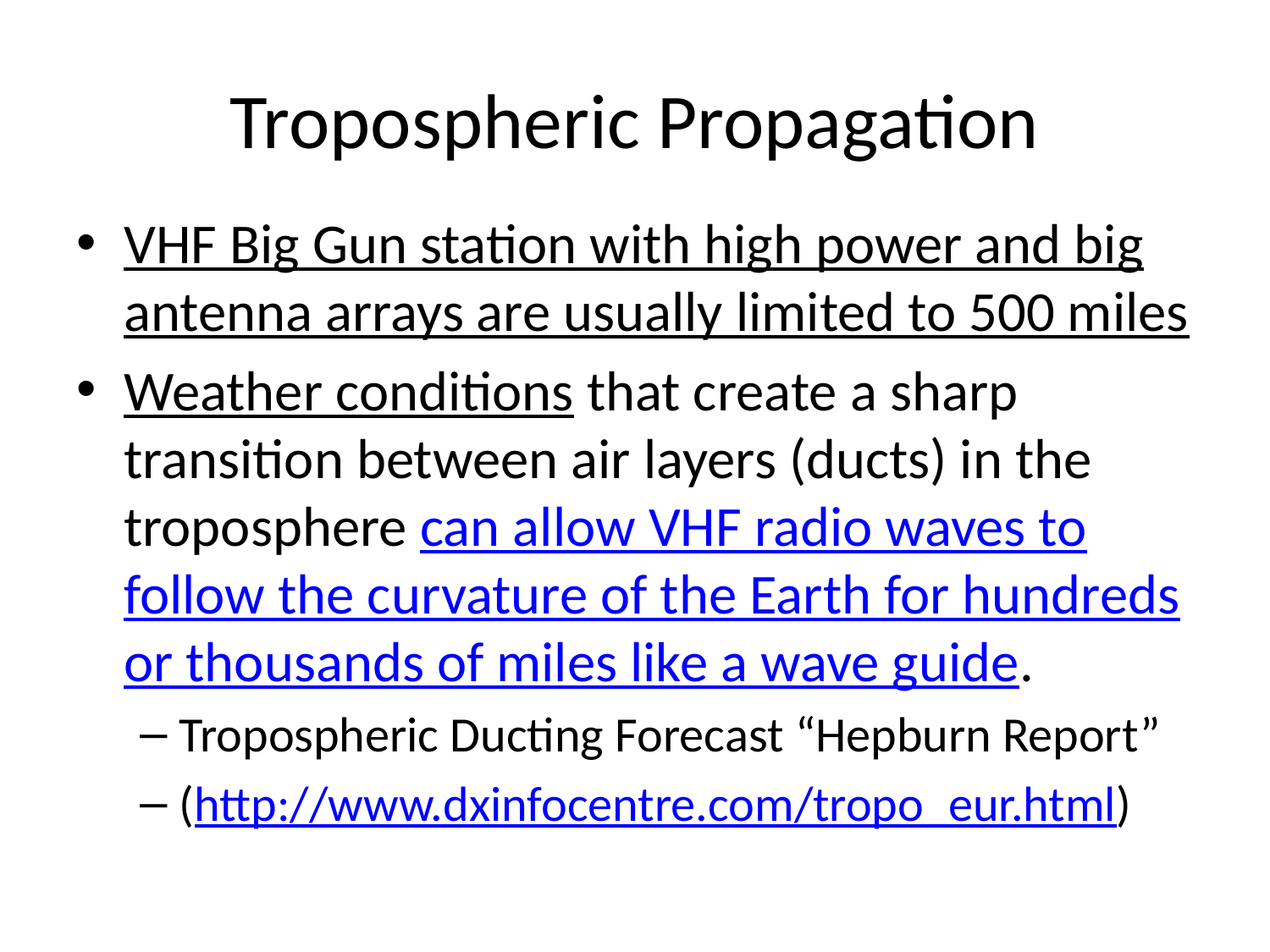

# Tropospheric Propagation
VHF Big Gun station with high power and big antenna arrays are usually limited to 500 miles
Weather conditions that create a sharp transition between air layers (ducts) in the troposphere can allow VHF radio waves to follow the curvature of the Earth for hundreds or thousands of miles like a wave guide.
Tropospheric Ducting Forecast “Hepburn Report”
(http://www.dxinfocentre.com/tropo_eur.html)